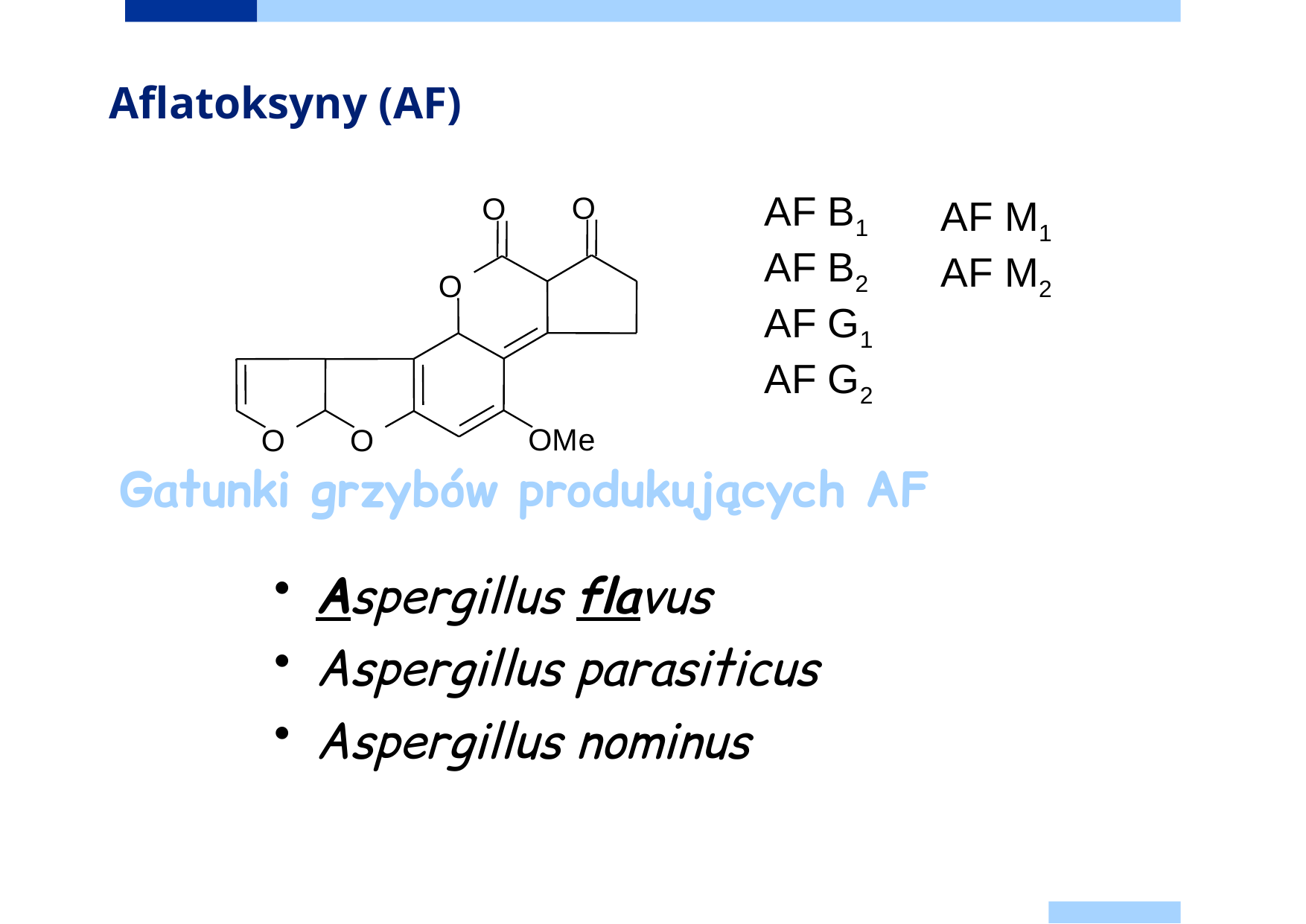

# Aflatoksyny (AF)
AF B1
AF B2
AF G1
AF G2
AF M1
AF M2

O
O

O

Gatunki grzybów produkujących AF

O
M
e
O
O
Aspergillus flavus
Aspergillus parasiticus
Aspergillus nominus